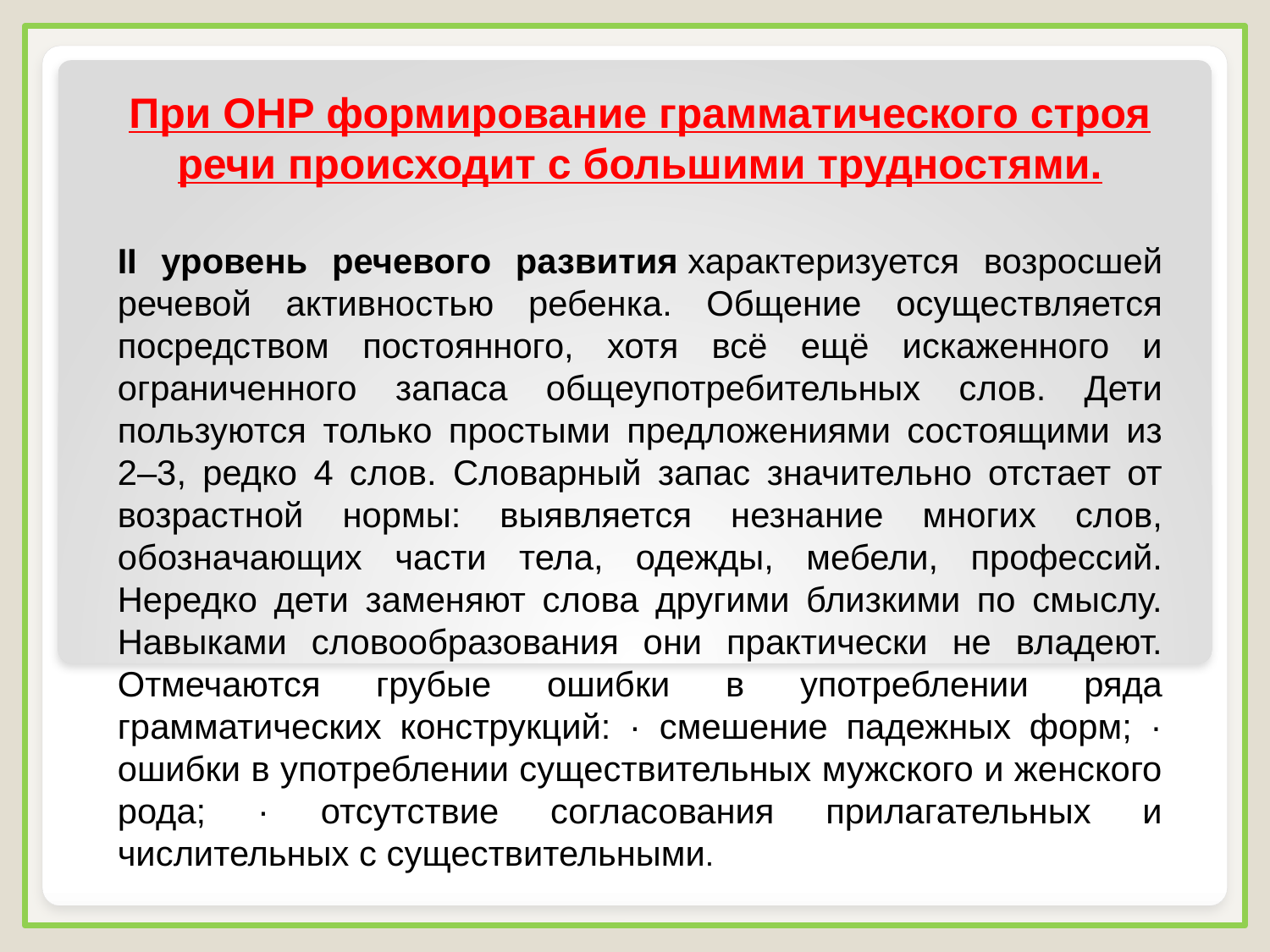

При ОНР формирование грамматического строя речи происходит с большими трудностями.

II уровень речевого развития характеризуется возросшей речевой активностью ребенка. Общение осуществляется посредством постоянного, хотя всё ещё искаженного и ограниченного запаса общеупотребительных слов. Дети пользуются только простыми предложениями состоящими из 2–3, редко 4 слов. Словарный запас значительно отстает от возрастной нормы: выявляется незнание многих слов, обозначающих части тела, одежды, мебели, профессий. Нередко дети заменяют слова другими близкими по смыслу. Навыками словообразования они практически не владеют. Отмечаются грубые ошибки в употреблении ряда грамматических конструкций: · смешение падежных форм; · ошибки в употреблении существительных мужского и женского рода; · отсутствие согласования прилагательных и числительных с существительными.